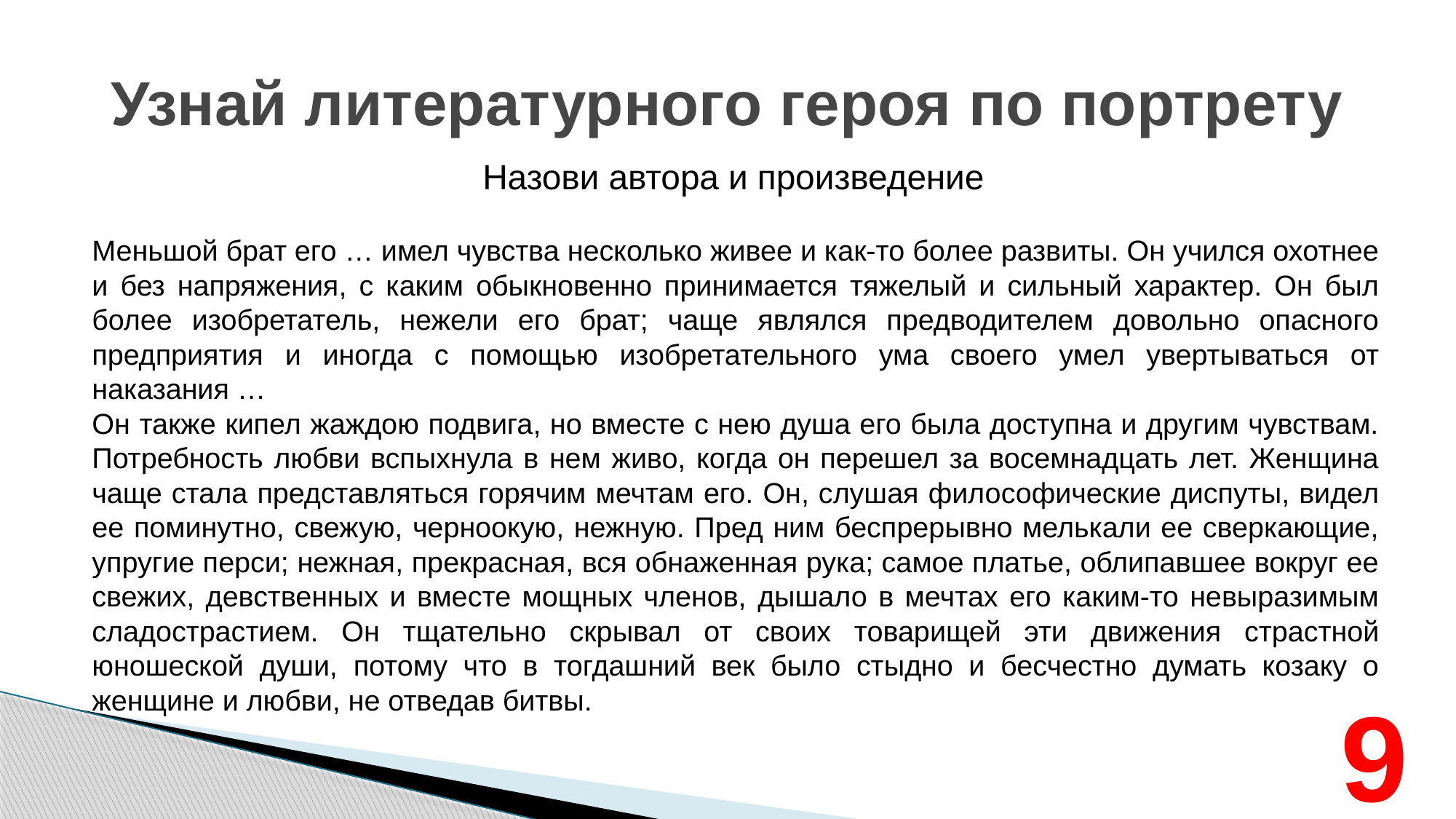

# Узнай литературного героя по портрету
Назови автора и произведение
Меньшой брат его … имел чувства несколько живее и как-то более развиты. Он учился охотнее и без напряжения, с каким обыкновенно принимается тяжелый и сильный характер. Он был более изобретатель, нежели его брат; чаще являлся предводителем довольно опасного предприятия и иногда с помощью изобретательного ума своего умел увертываться от наказания …
Он также кипел жаждою подвига, но вместе с нею душа его была доступна и другим чувствам. Потребность любви вспыхнула в нем живо, когда он перешел за восемнадцать лет. Женщина чаще стала представляться горячим мечтам его. Он, слушая философические диспуты, видел ее поминутно, свежую, черноокую, нежную. Пред ним беспрерывно мелькали ее сверкающие, упругие перси; нежная, прекрасная, вся обнаженная рука; самое платье, облипавшее вокруг ее свежих, девственных и вместе мощных членов, дышало в мечтах его каким-то невыразимым сладострастием. Он тщательно скрывал от своих товарищей эти движения страстной юношеской души, потому что в тогдашний век было стыдно и бесчестно думать козаку о женщине и любви, не отведав битвы.
9